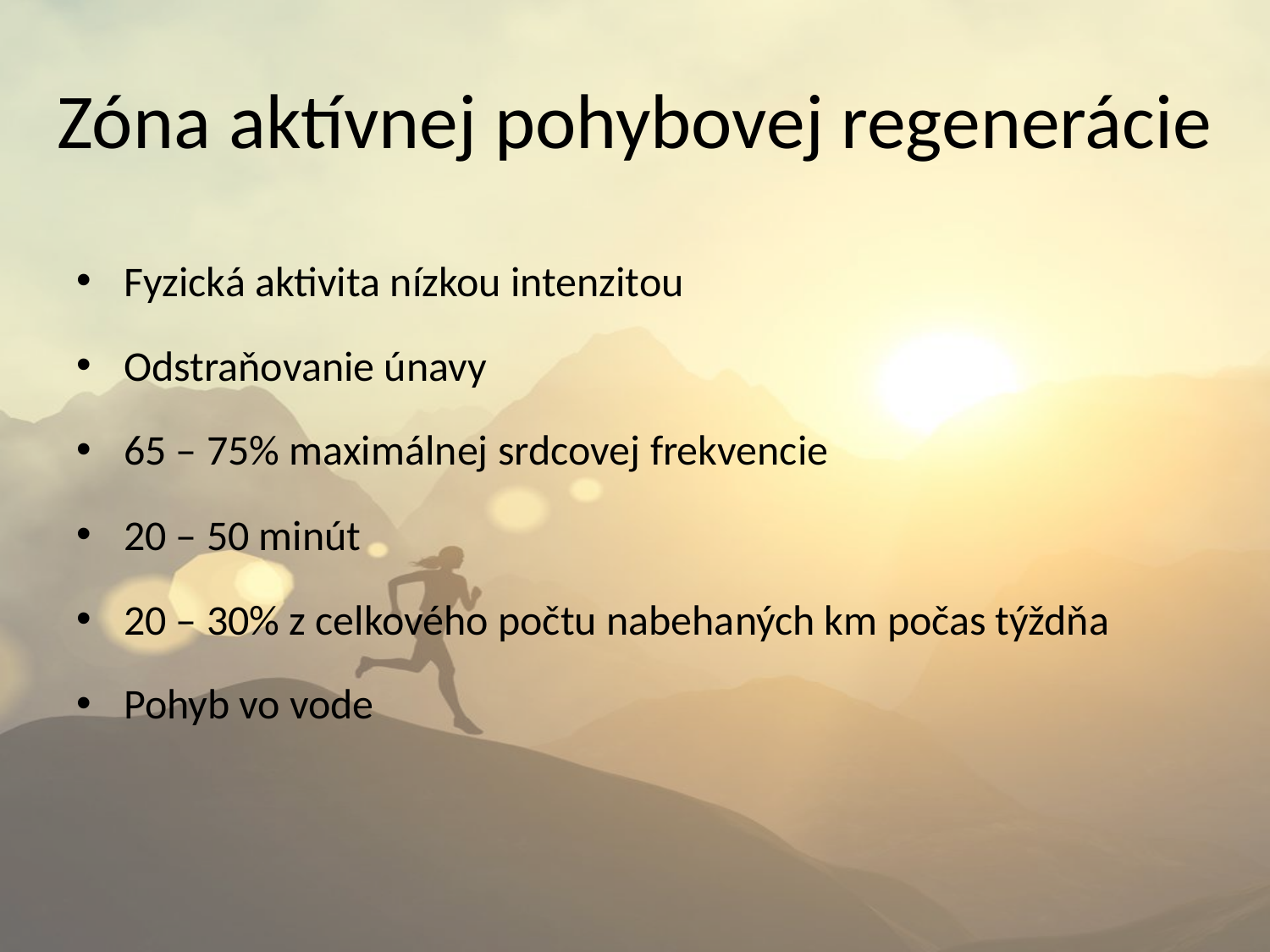

# Zóna aktívnej pohybovej regenerácie
Fyzická aktivita nízkou intenzitou
Odstraňovanie únavy
65 – 75% maximálnej srdcovej frekvencie
20 – 50 minút
20 – 30% z celkového počtu nabehaných km počas týždňa
Pohyb vo vode